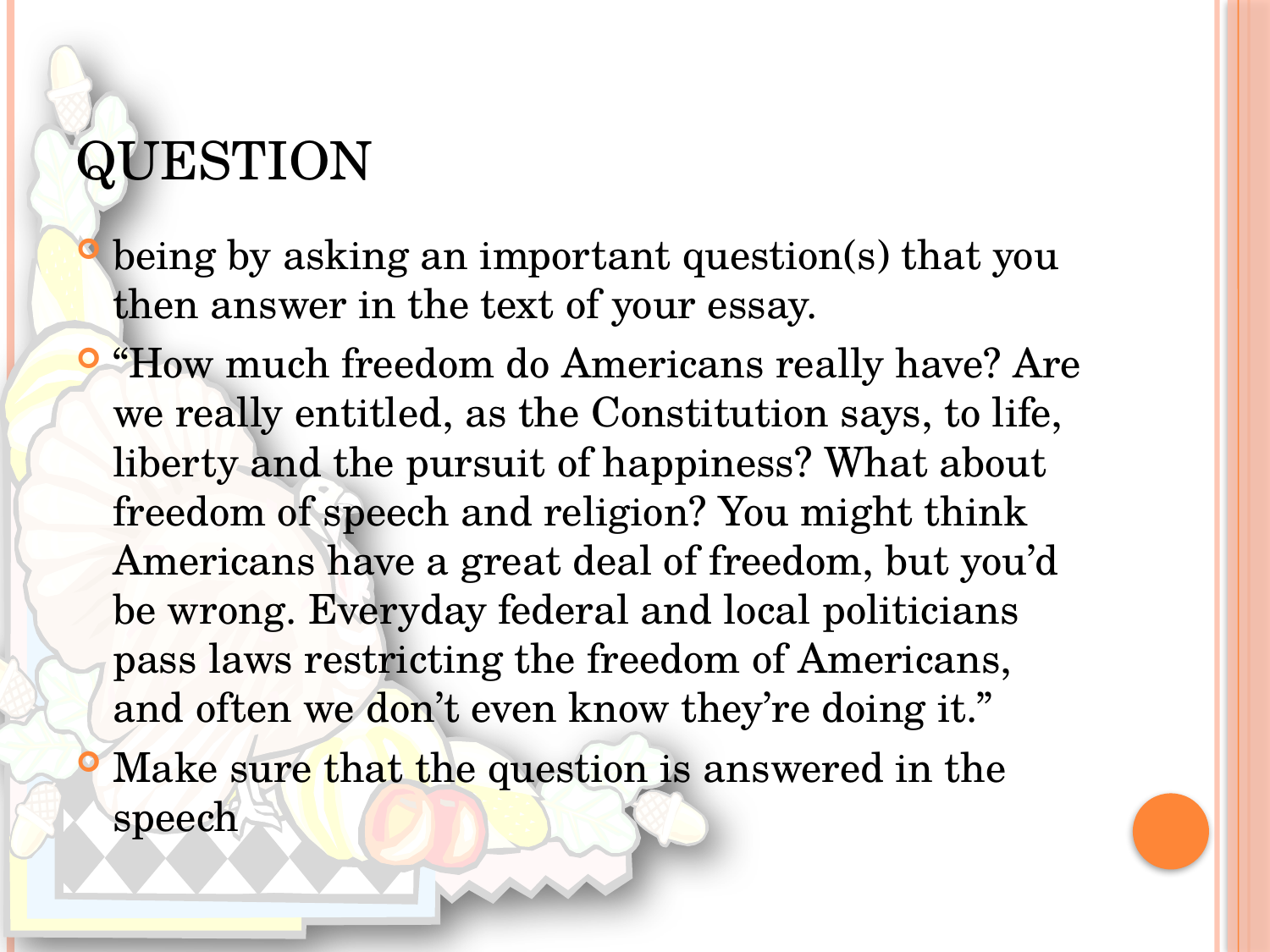

# question
being by asking an important question(s) that you then answer in the text of your essay.
“How much freedom do Americans really have? Are we really entitled, as the Constitution says, to life, liberty and the pursuit of happiness? What about freedom of speech and religion? You might think Americans have a great deal of freedom, but you’d be wrong. Everyday federal and local politicians pass laws restricting the freedom of Americans, and often we don’t even know they’re doing it.”
Make sure that the question is answered in the speech